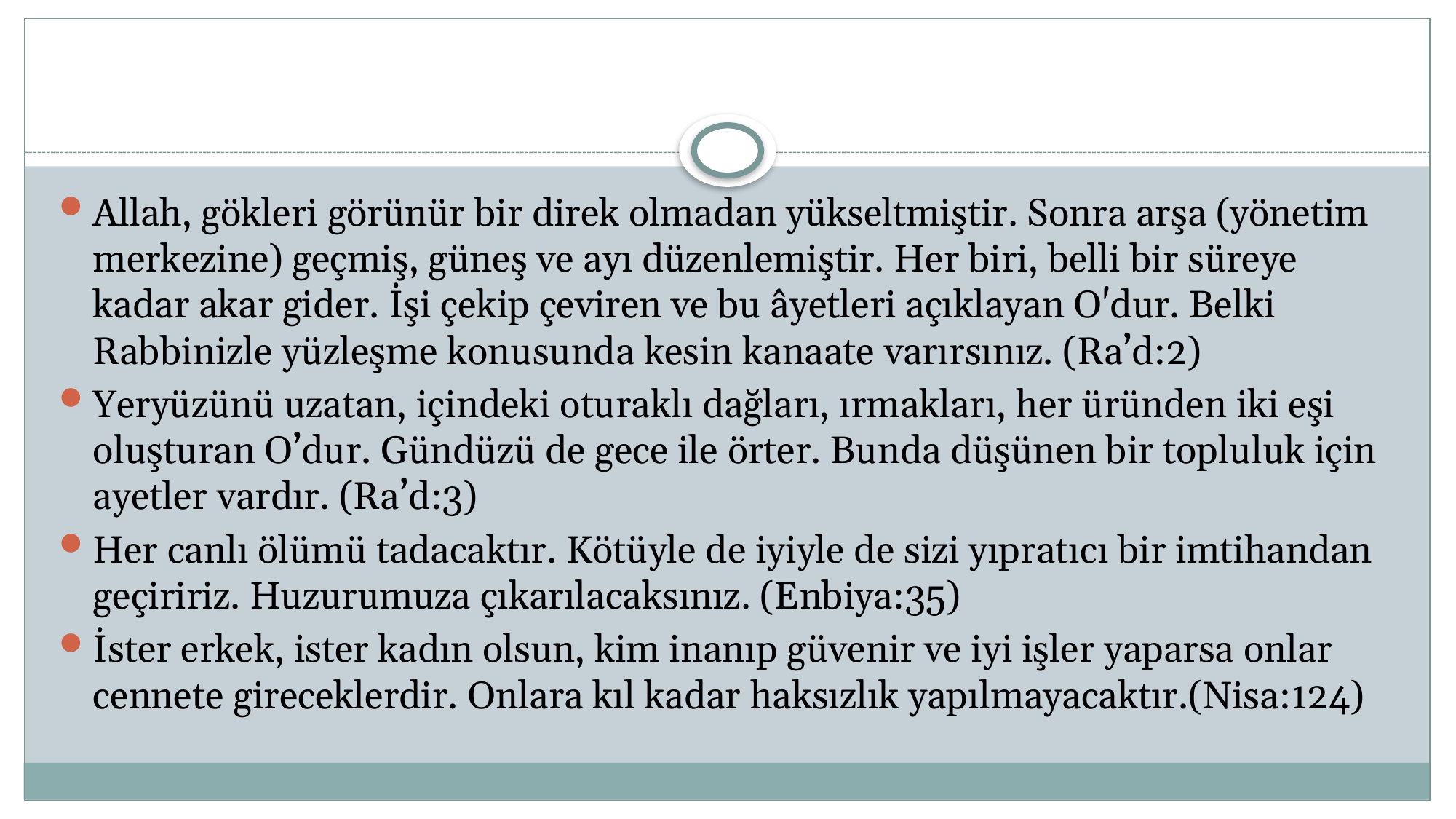

#
Allah, gökleri görünür bir direk olmadan yükseltmiştir. Sonra arşa (yönetim merkezine) geçmiş, güneş ve ayı düzenlemiştir. Her biri, belli bir süreye kadar akar gider. İşi çekip çeviren ve bu âyetleri açıklayan O'dur. Belki Rabbinizle yüzleşme konusunda kesin kanaate varırsınız. (Ra’d:2)
Yeryüzünü uzatan, içindeki oturaklı dağları, ırmakları, her üründen iki eşi oluşturan O’dur. Gündüzü de gece ile örter. Bunda düşünen bir topluluk için ayetler vardır. (Ra’d:3)
Her canlı ölümü tadacaktır. Kötüyle de iyiyle de sizi yıpratıcı bir imtihandan geçiririz. Huzurumuza çıkarılacaksınız. (Enbiya:35)
İster erkek, ister kadın olsun, kim inanıp güvenir ve iyi işler yaparsa onlar  cennete gireceklerdir. Onlara kıl kadar haksızlık yapılmayacaktır.(Nisa:124)